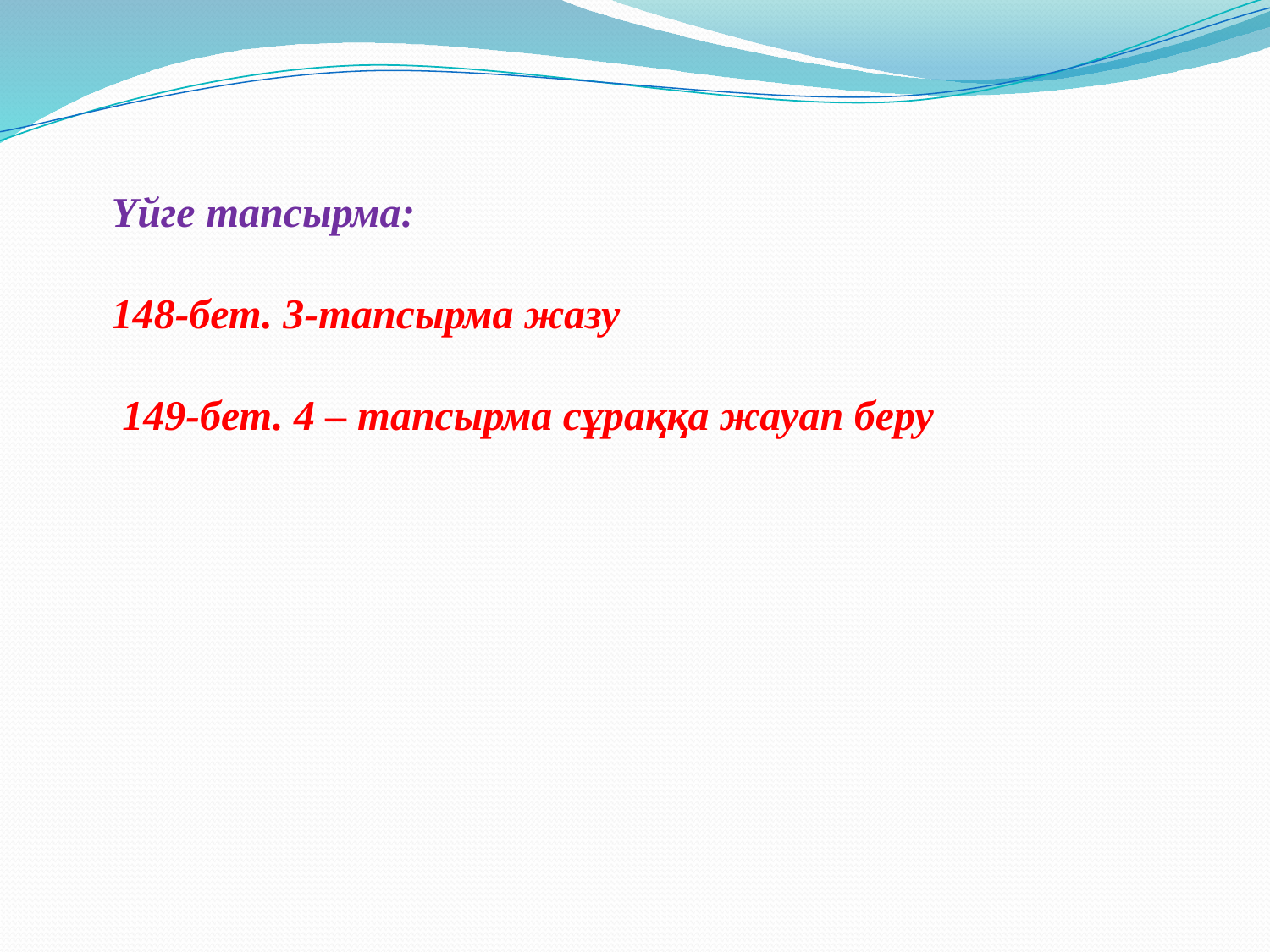

Үйге тапсырма:

148-бет. 3-тапсырма жазу

 149-бет. 4 – тапсырма сұраққа жауап беру